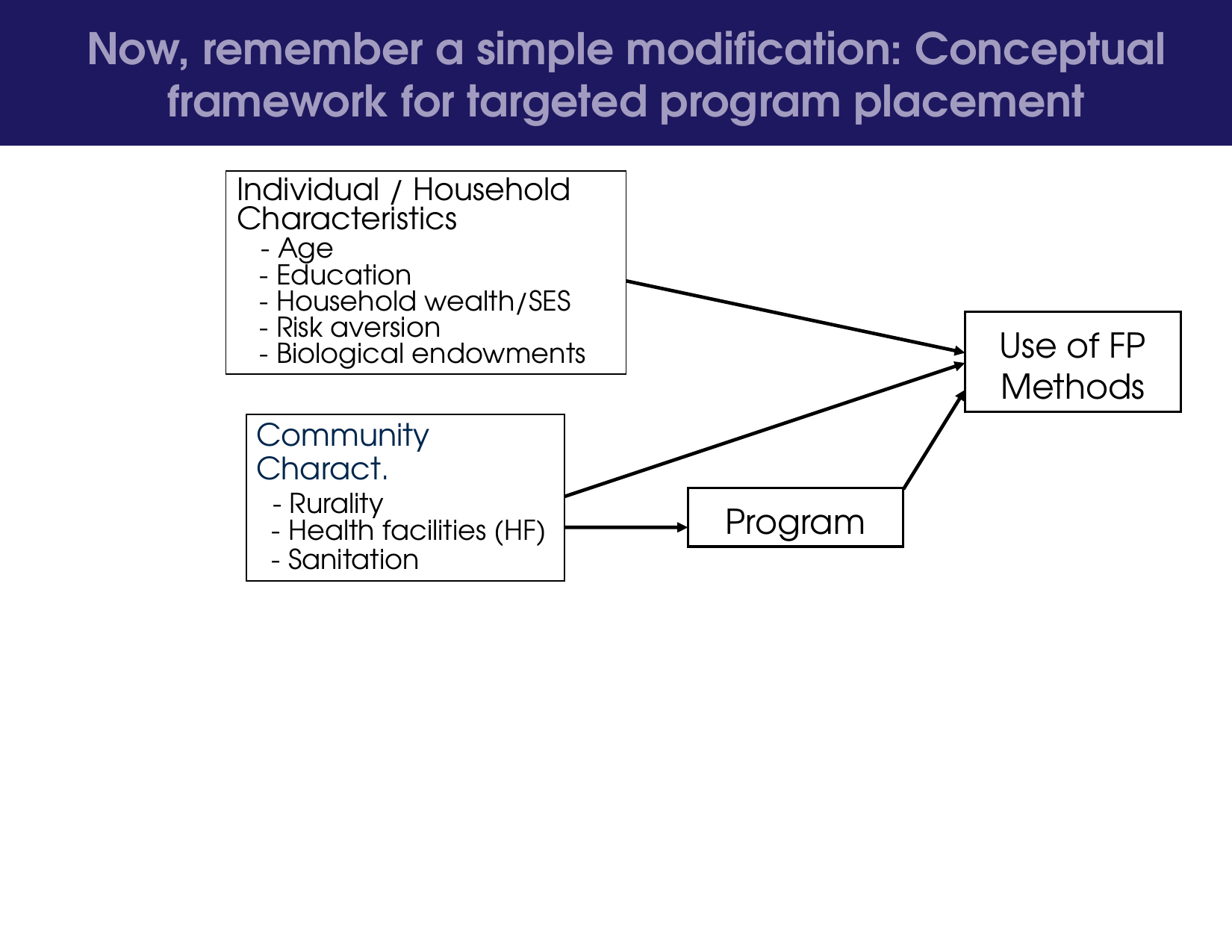

Now, remember a simple modification: Conceptual framework for targeted program placement

Individual / Household Characteristics
   - Age
   - Education
   - Household wealth/SES
   - Risk aversion
   - Biological endowments

Use of FP Methods

Community Charact.
  - Rurality
  - Health facilities (HF)
  - Sanitation
Program